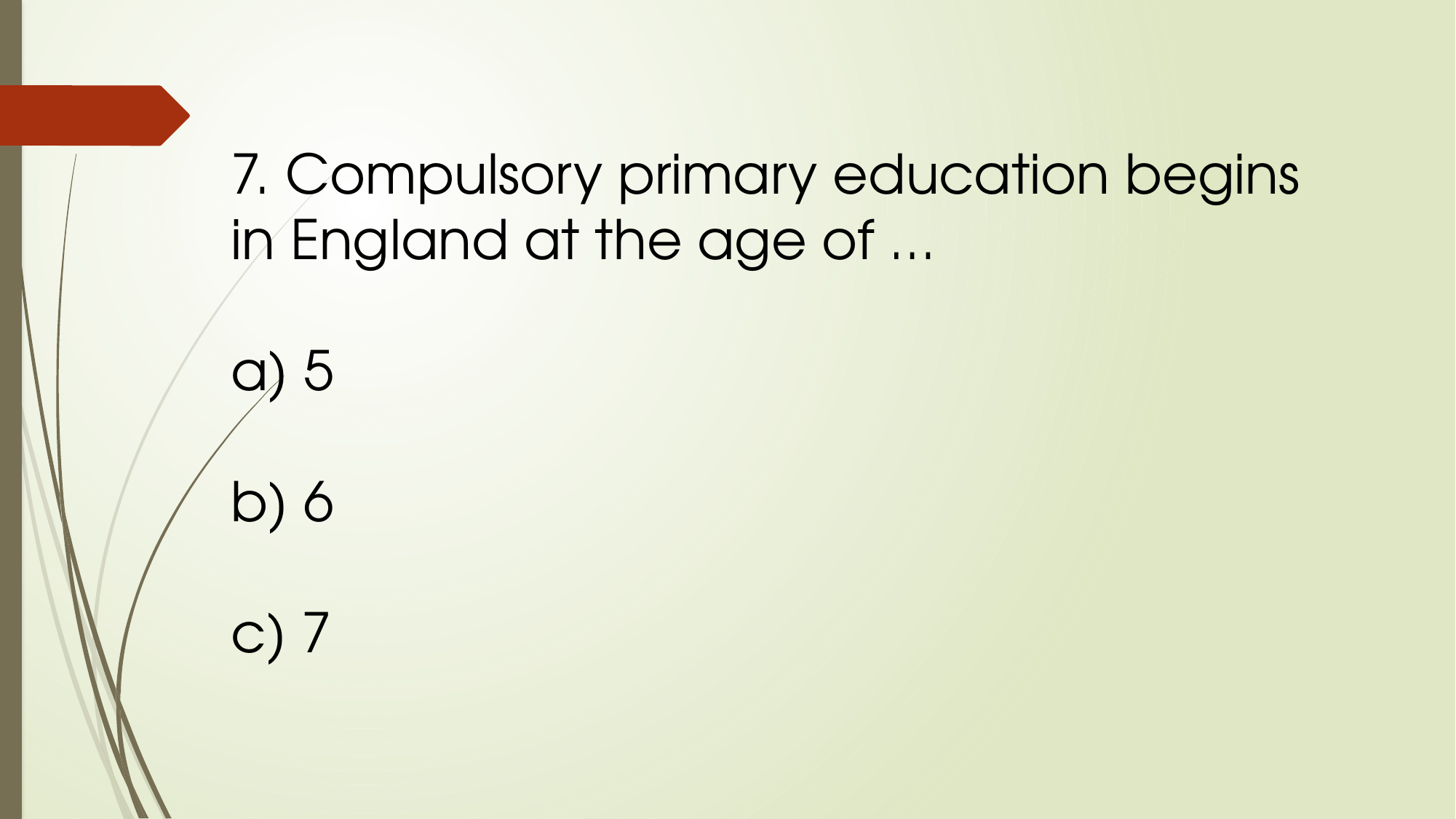

7. Compulsory primary education begins in England at the age of …

a) 5

b) 6

c) 7